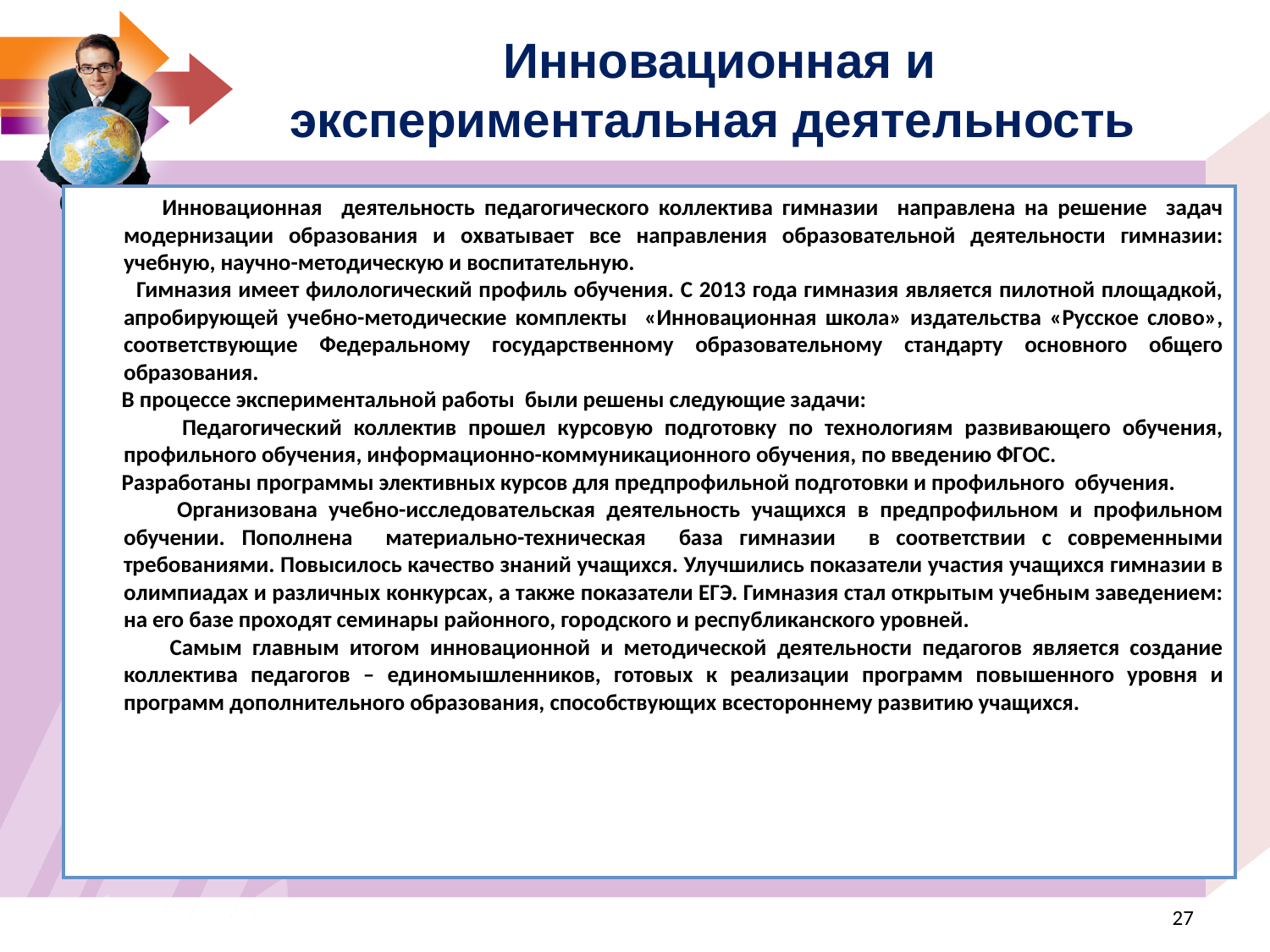

Инновационная и экспериментальная деятельность
         Инновационная  деятельность педагогического коллектива гимназии  направлена на решение  задач модернизации образования и охватывает все направления образовательной деятельности гимназии: учебную, научно-методическую и воспитательную.
         Гимназия имеет филологический профиль обучения. С 2013 года гимназия является пилотной площадкой, апробирующей учебно-методические комплекты  «Инновационная школа» издательства «Русское слово», соответствующие Федеральному государственному образовательному стандарту основного общего образования.
         В процессе экспериментальной работы  были решены следующие задачи:
         Педагогический коллектив прошел курсовую подготовку по технологиям развивающего обучения, профильного обучения, информационно-коммуникационного обучения, по введению ФГОС.
         Разработаны программы элективных курсов для предпрофильной подготовки и профильного  обучения.
         Организована учебно-исследовательская деятельность учащихся в предпрофильном и профильном обучении. Пополнена  материально-техническая  база гимназии  в соответствии с современными требованиями. Повысилось качество знаний учащихся. Улучшились показатели участия учащихся гимназии в олимпиадах и различных конкурсах, а также показатели ЕГЭ. Гимназия стал открытым учебным заведением: на его базе проходят семинары районного, городского и республиканского уровней.
         Самым главным итогом инновационной и методической деятельности педагогов является создание коллектива педагогов – единомышленников, готовых к реализации программ повышенного уровня и программ дополнительного образования, способствующих всестороннему развитию учащихся.

27